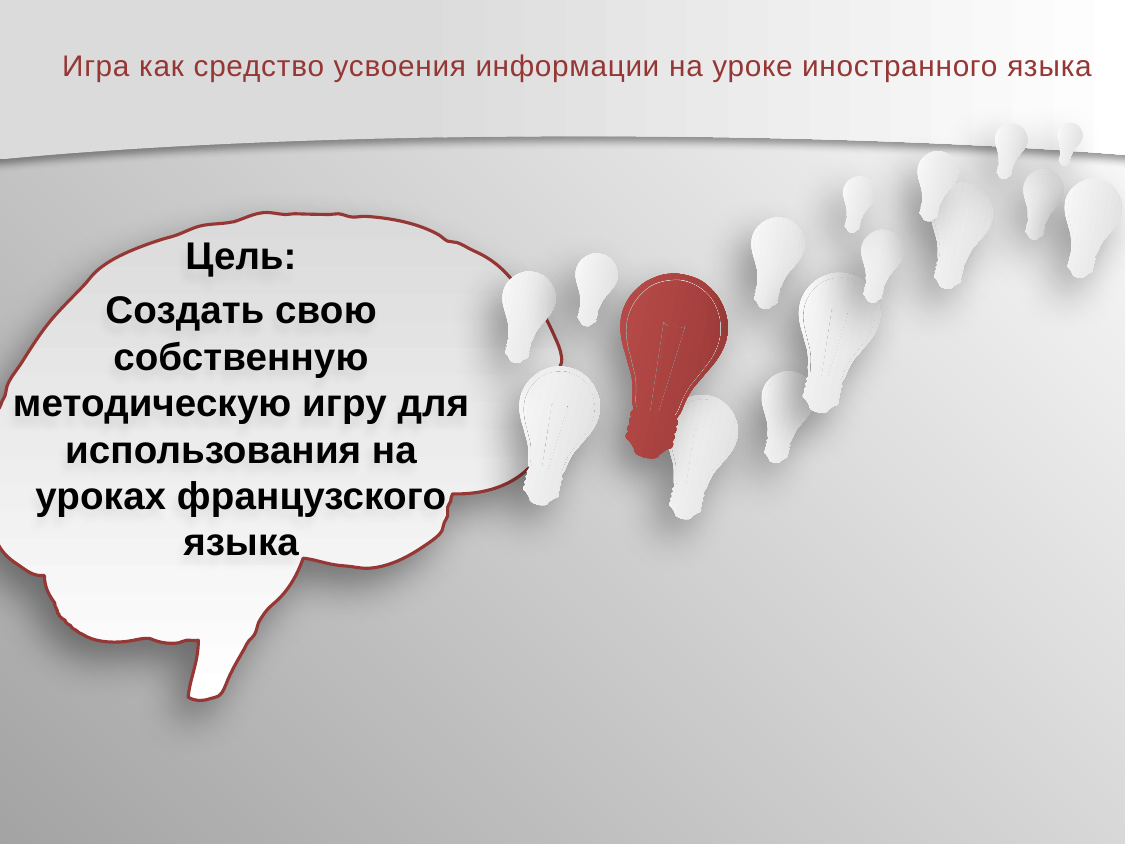

# Игра как средство усвоения информации на уроке иностранного языка

Цель:
Создать свою собственную методическую игру для использования на уроках французского языка